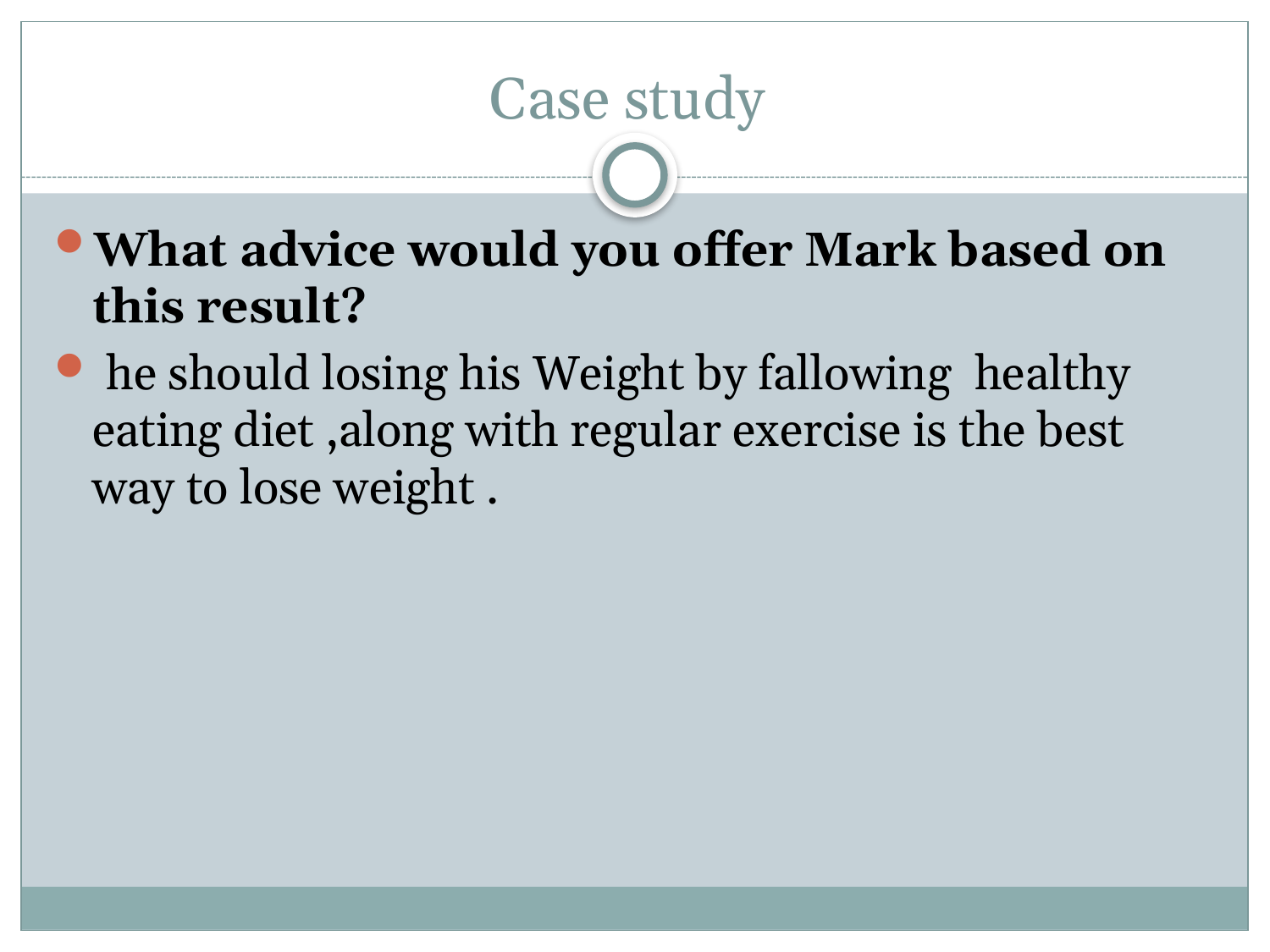

# Case study
What advice would you offer Mark based on this result?
 he should losing his Weight by fallowing  healthy eating diet ,along with regular exercise is the best way to lose weight .